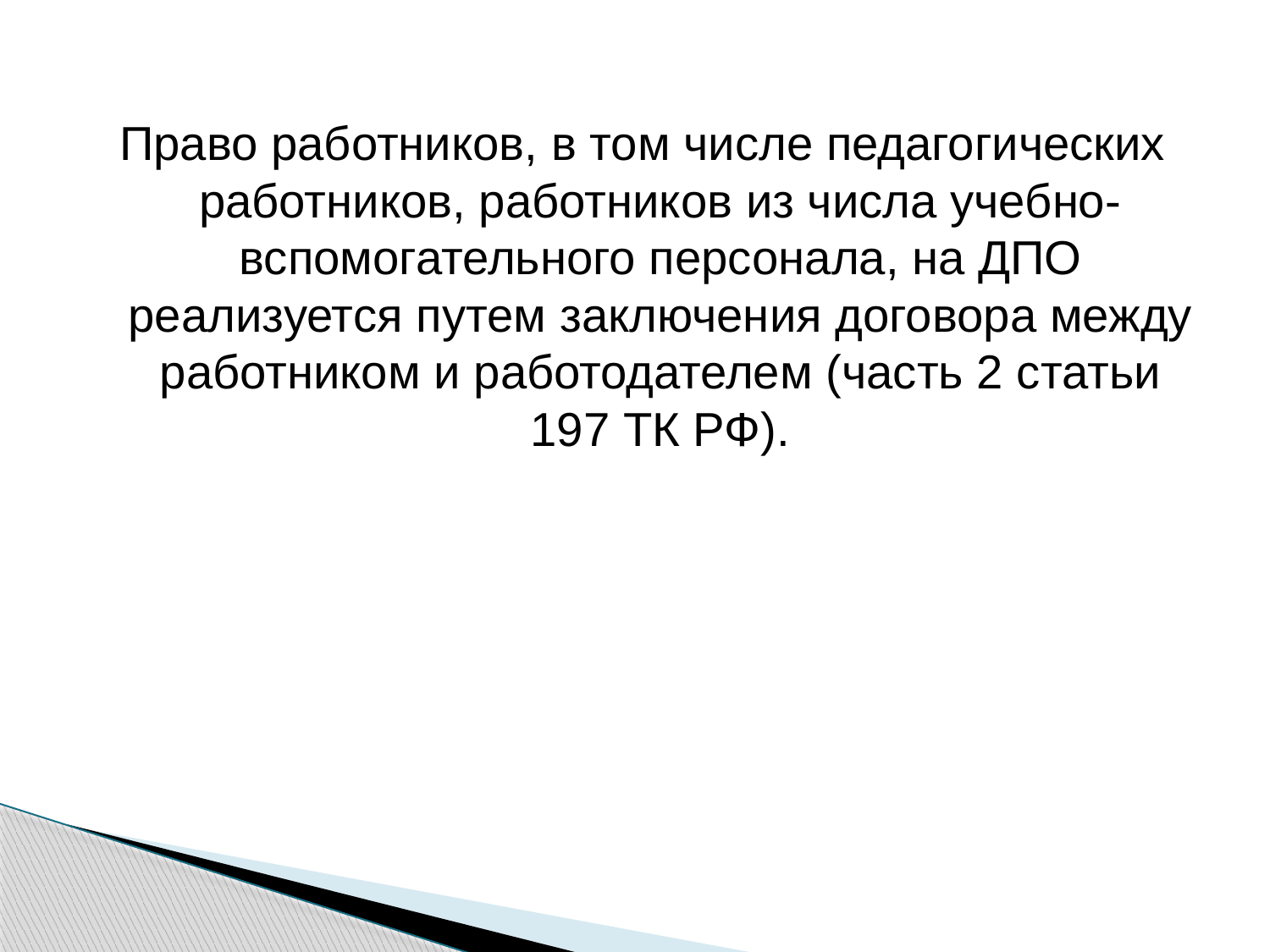

Право работников, в том числе педагогических работников, работников из числа учебно-вспомогательного персонала, на ДПО реализуется путем заключения договора между работником и работодателем (часть 2 статьи 197 ТК РФ).